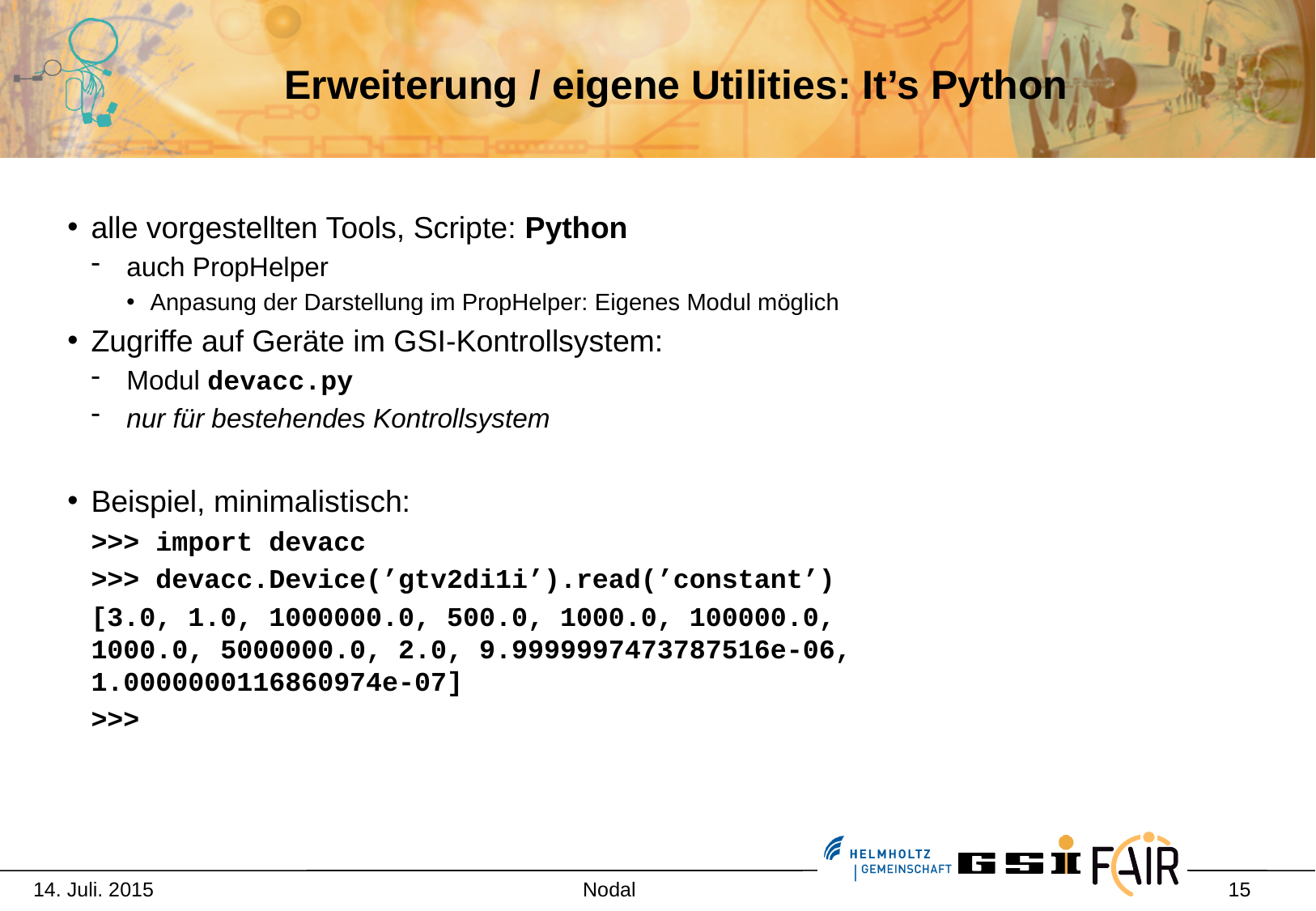

# Erweiterung / eigene Utilities: It’s Python
alle vorgestellten Tools, Scripte: Python
auch PropHelper
Anpasung der Darstellung im PropHelper: Eigenes Modul möglich
Zugriffe auf Geräte im GSI-Kontrollsystem:
Modul devacc.py
nur für bestehendes Kontrollsystem

Beispiel, minimalistisch:
>>> import devacc
>>> devacc.Device(’gtv2di1i’).read(’constant’)
[3.0, 1.0, 1000000.0, 500.0, 1000.0, 100000.0, 1000.0, 5000000.0, 2.0, 9.9999997473787516e-06, 1.0000000116860974e-07]
>>>